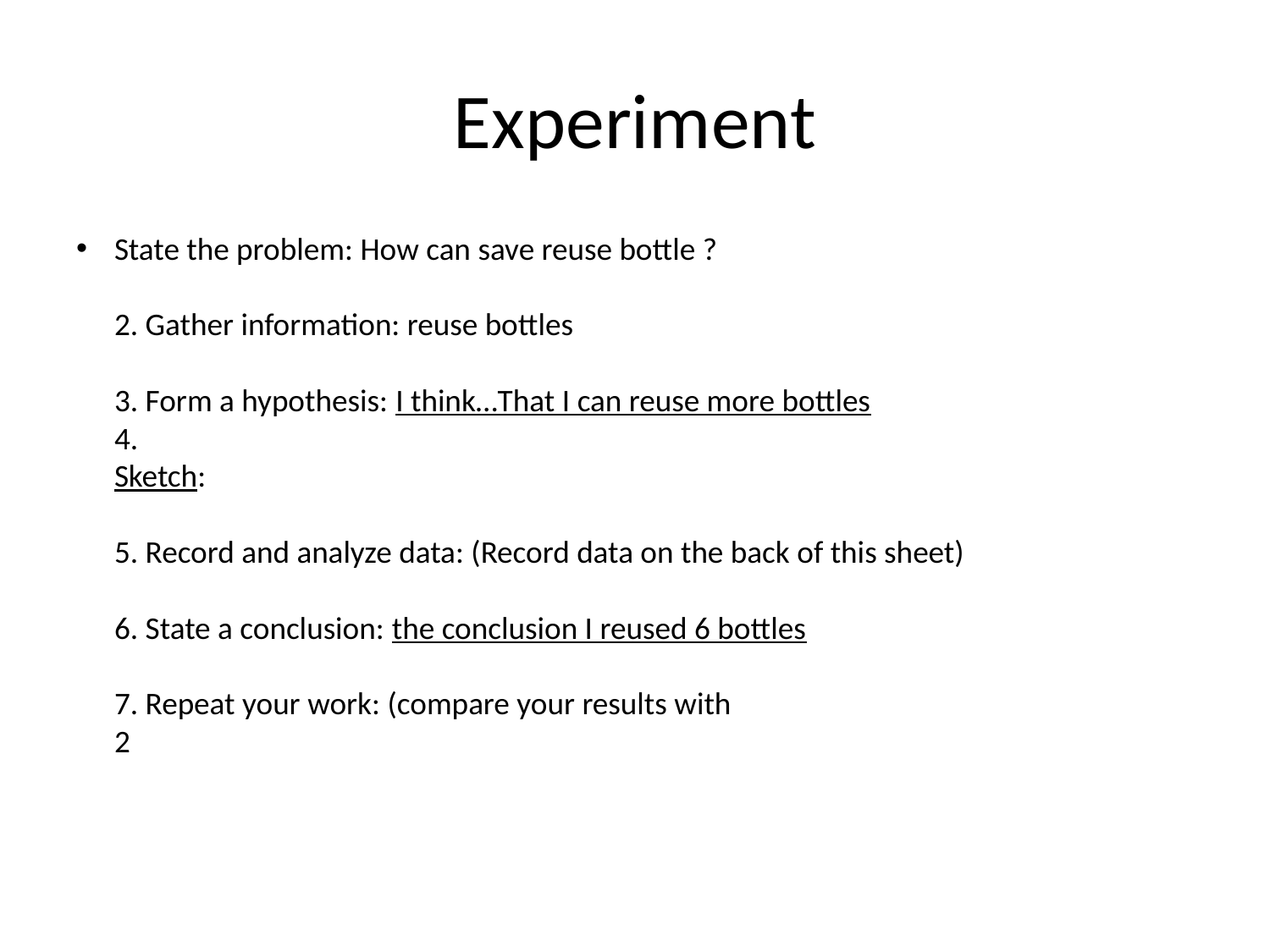

# Experiment
State the problem: How can save reuse bottle ?
2. Gather information: reuse bottles
3. Form a hypothesis: I think…That I can reuse more bottles
4.
Sketch:
5. Record and analyze data: (Record data on the back of this sheet)
6. State a conclusion: the conclusion I reused 6 bottles
7. Repeat your work: (compare your results with
2